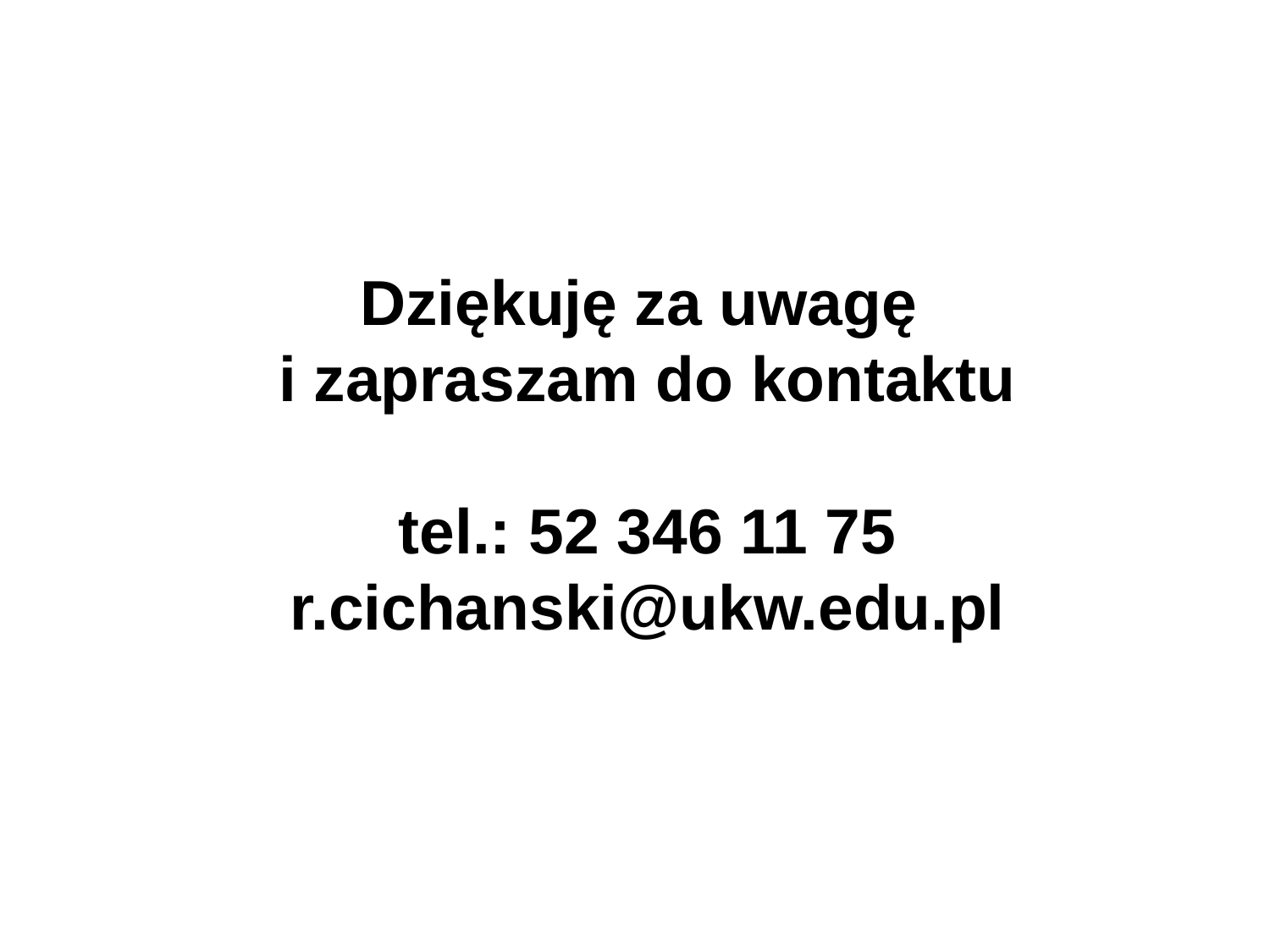

Dziękuję za uwagę
i zapraszam do kontaktu

tel.: 52 346 11 75
r.cichanski@ukw.edu.pl